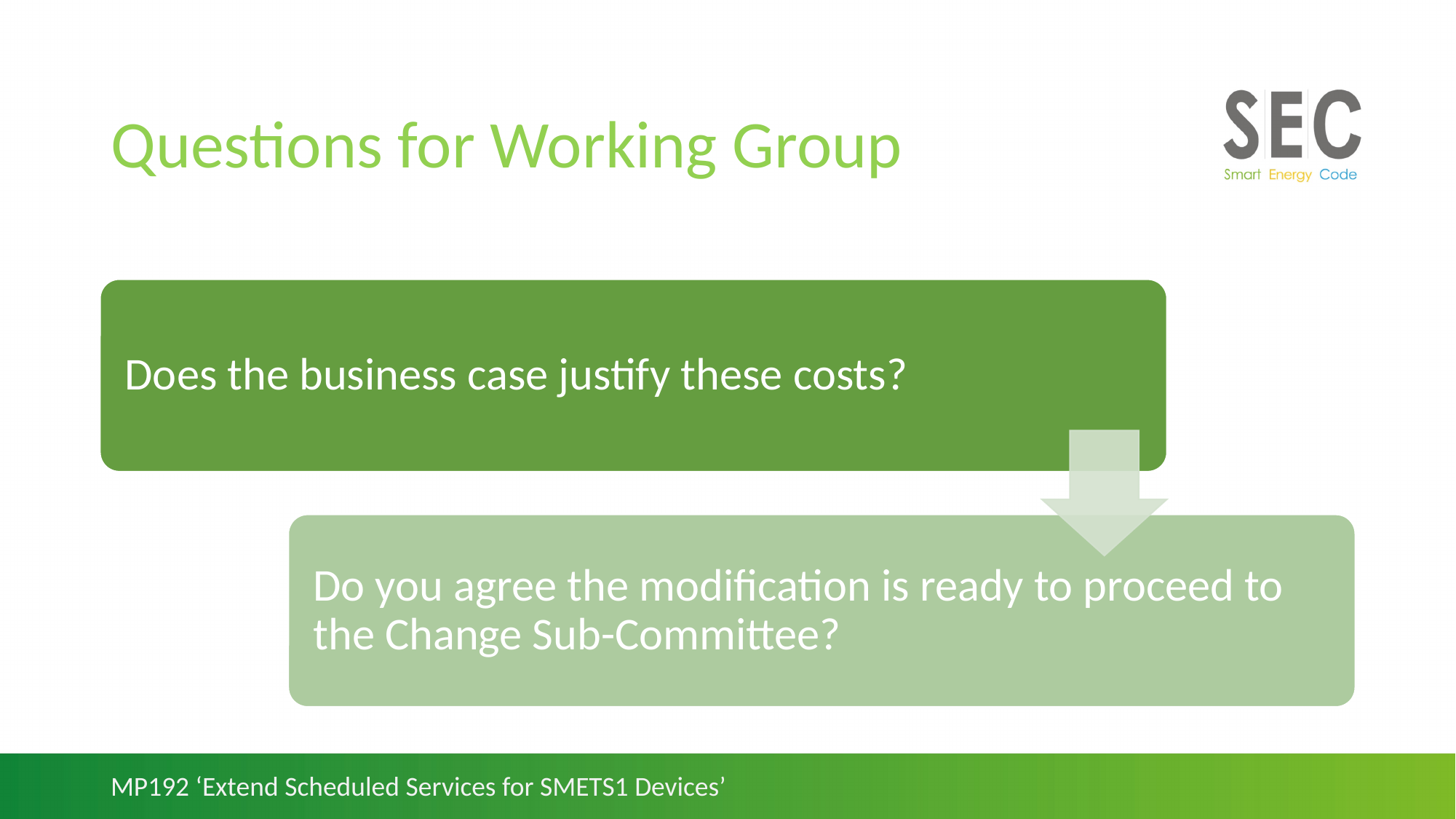

# Questions for Working Group
Does the business case justify these costs?
Do you agree the modification is ready to proceed to the Change Sub-Committee?

MP192 ‘Extend Scheduled Services for SMETS1 Devices’